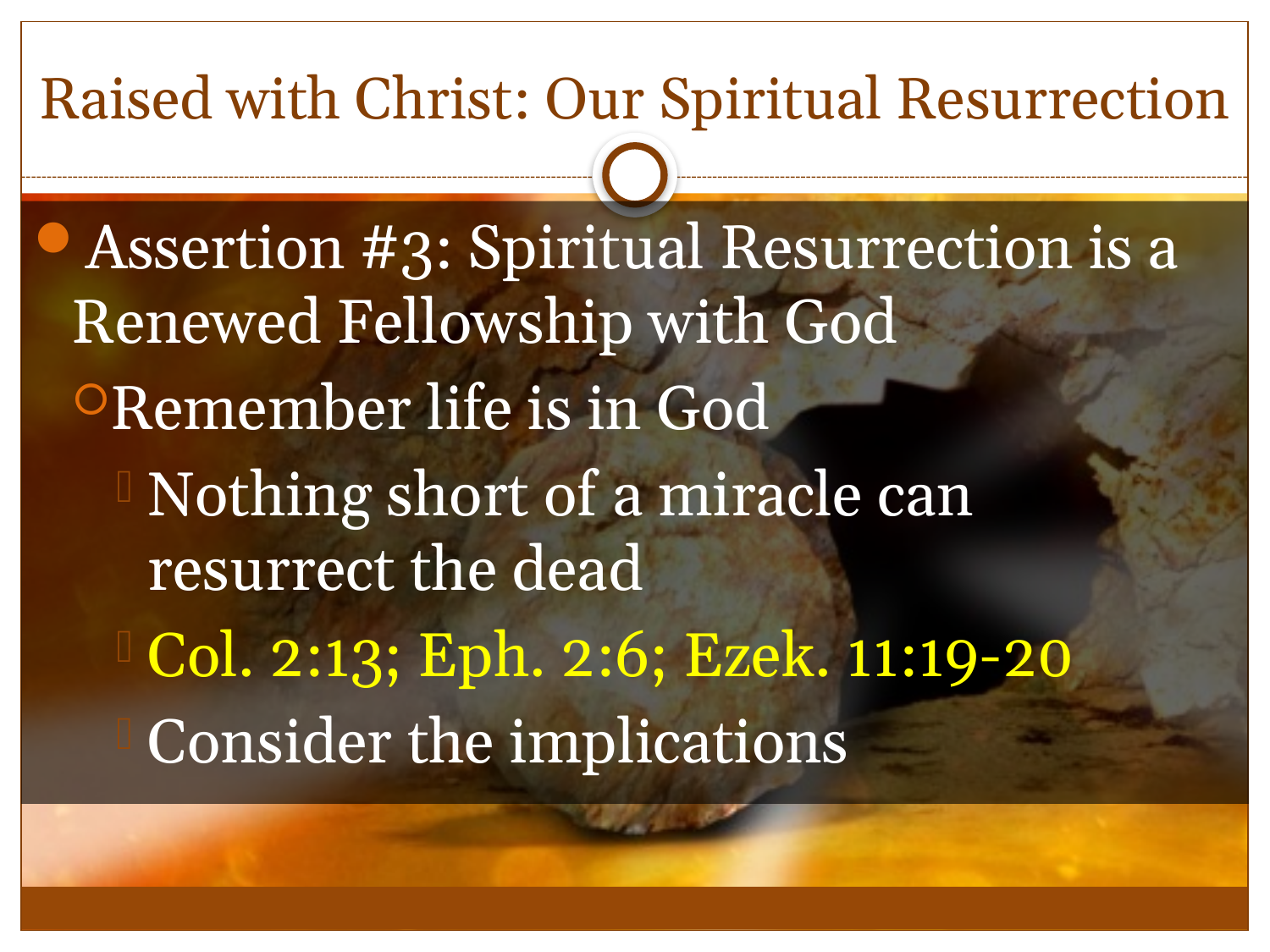

# Raised with Christ: Our Spiritual Resurrection
Assertion #3: Spiritual Resurrection is a Renewed Fellowship with God
Remember life is in God
Nothing short of a miracle can resurrect the dead
Col. 2:13; Eph. 2:6; Ezek. 11:19-20
Consider the implications